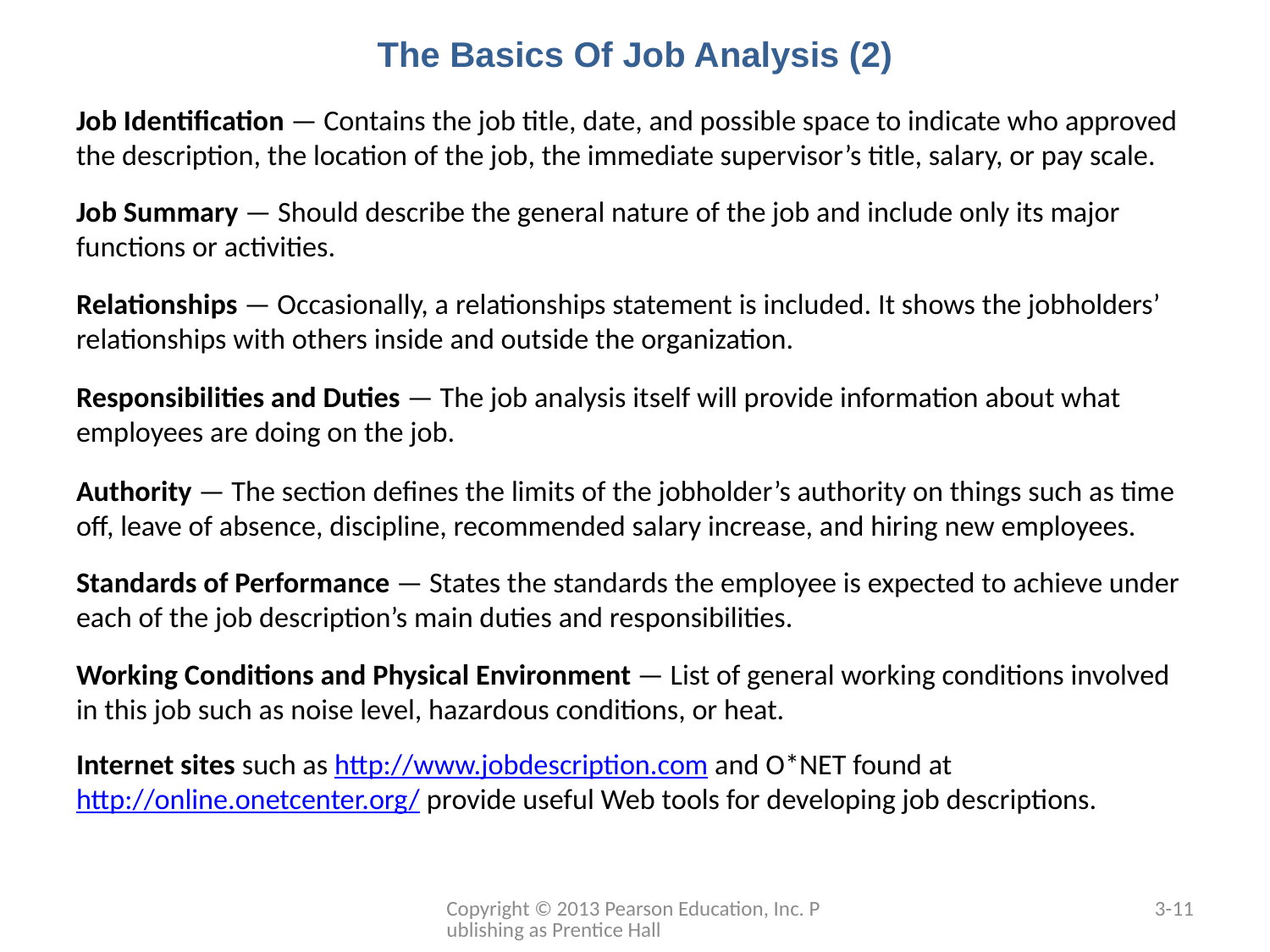

# The Basics Of Job Analysis (2)
Job Identification — Contains the job title, date, and possible space to indicate who approved the description, the location of the job, the immediate supervisor’s title, salary, or pay scale.

Job Summary — Should describe the general nature of the job and include only its major functions or activities.

Relationships — Occasionally, a relationships statement is included. It shows the jobholders’ relationships with others inside and outside the organization.

Responsibilities and Duties — The job analysis itself will provide information about what employees are doing on the job.

Authority — The section defines the limits of the jobholder’s authority on things such as time off, leave of absence, discipline, recommended salary increase, and hiring new employees.

Standards of Performance — States the standards the employee is expected to achieve under each of the job description’s main duties and responsibilities.

Working Conditions and Physical Environment — List of general working conditions involved in this job such as noise level, hazardous conditions, or heat.

Internet sites such as http://www.jobdescription.com and O*NET found at http://online.onetcenter.org/ provide useful Web tools for developing job descriptions.

Copyright © 2013 Pearson Education, Inc. Publishing as Prentice Hall
3-11